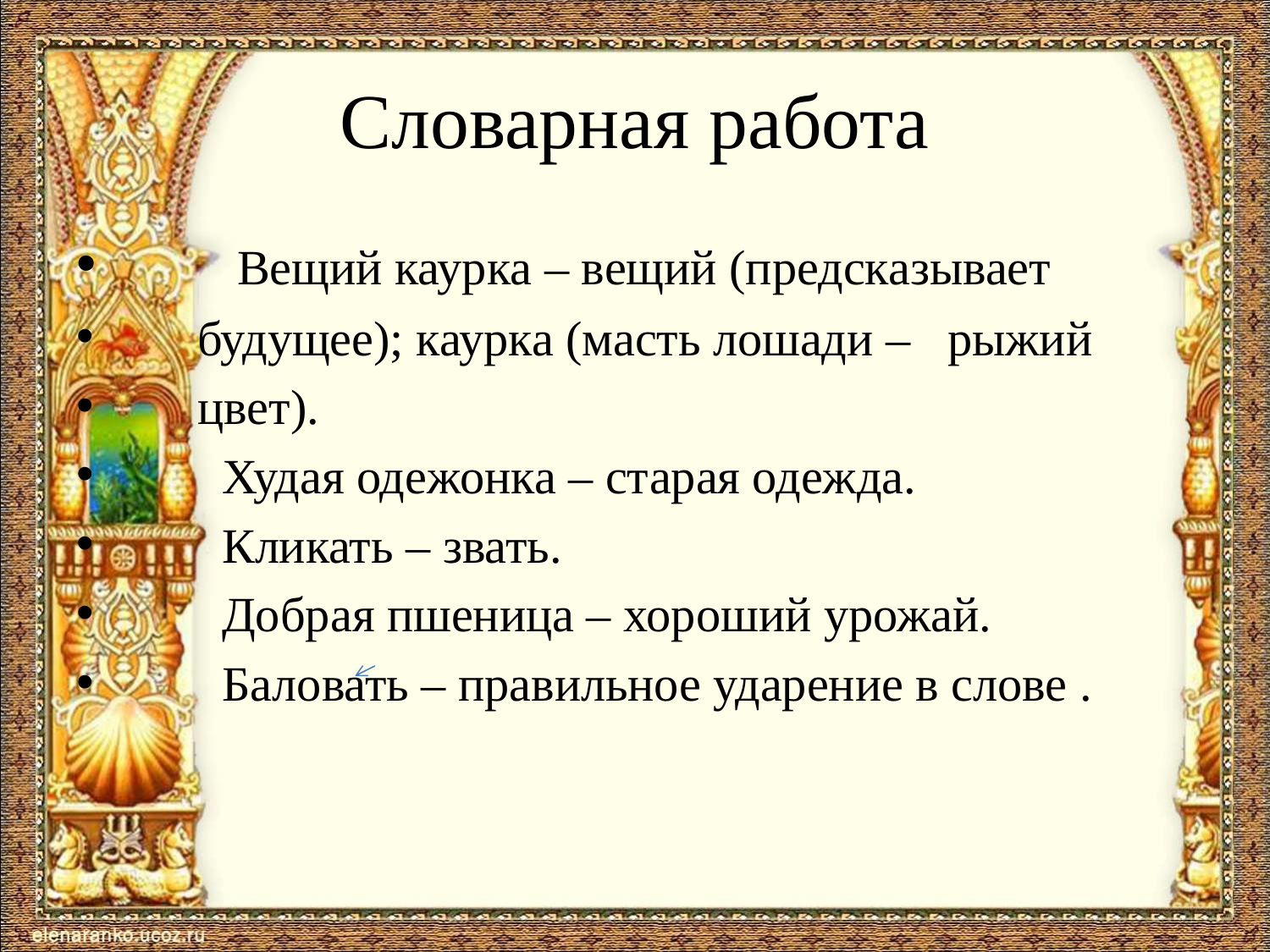

# Словарная работа
        Вещий каурка – вещий (предсказывает
      будущее); каурка (масть лошади –   рыжий
      цвет).
        Худая одежонка – старая одежда.
        Кликать – звать.
        Добрая пшеница – хороший урожай.
        Баловать – правильное ударение в слове .